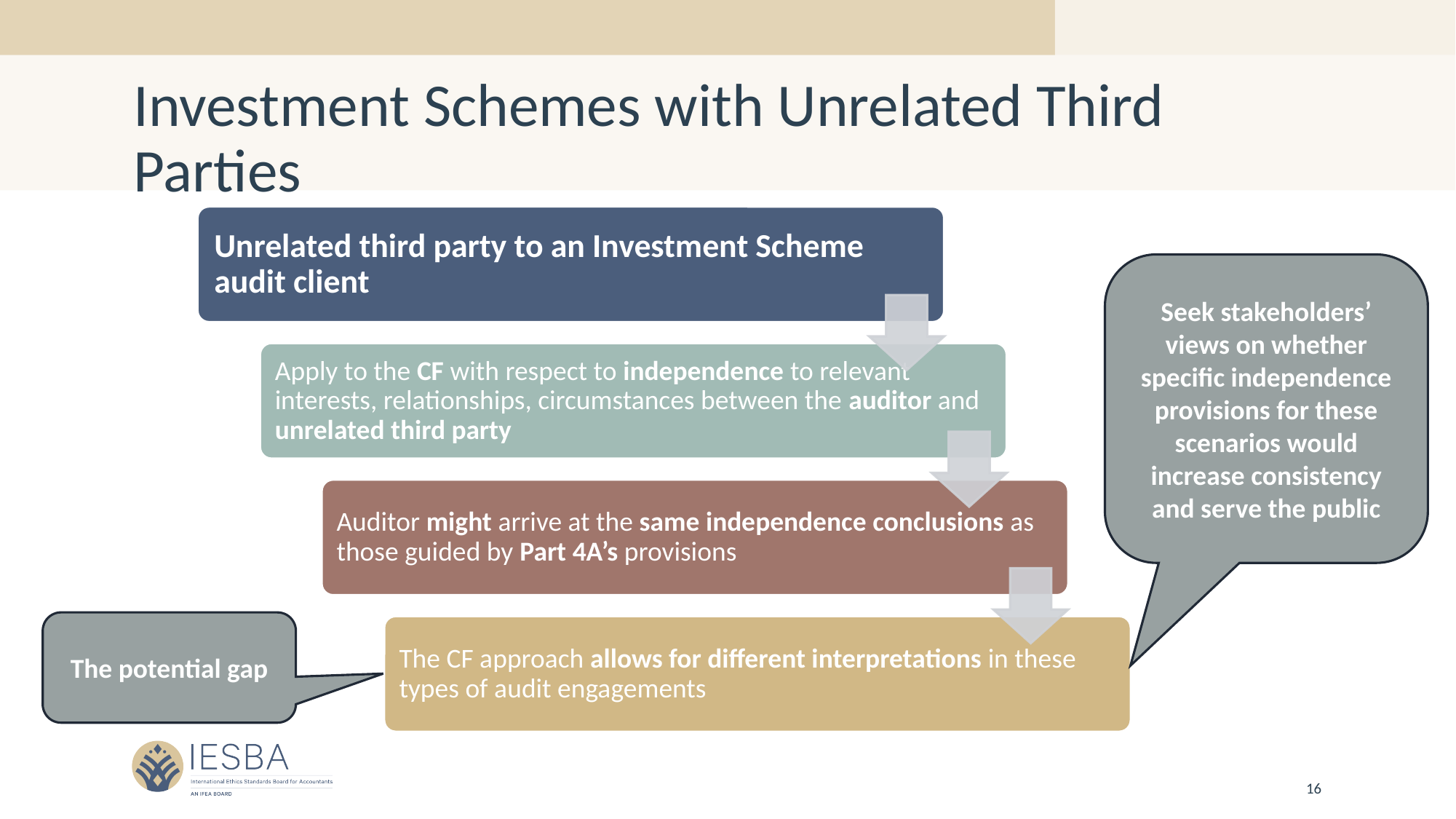

# Investment Schemes with Unrelated Third Parties
Unrelated third party to an Investment Scheme audit client
Apply to the CF with respect to independence to relevant interests, relationships, circumstances between the auditor and unrelated third party
Auditor might arrive at the same independence conclusions as those guided by Part 4A’s provisions
The CF approach allows for different interpretations in these types of audit engagements

Seek stakeholders’ views on whether specific independence provisions for these scenarios would increase consistency and serve the public
The potential gap
16